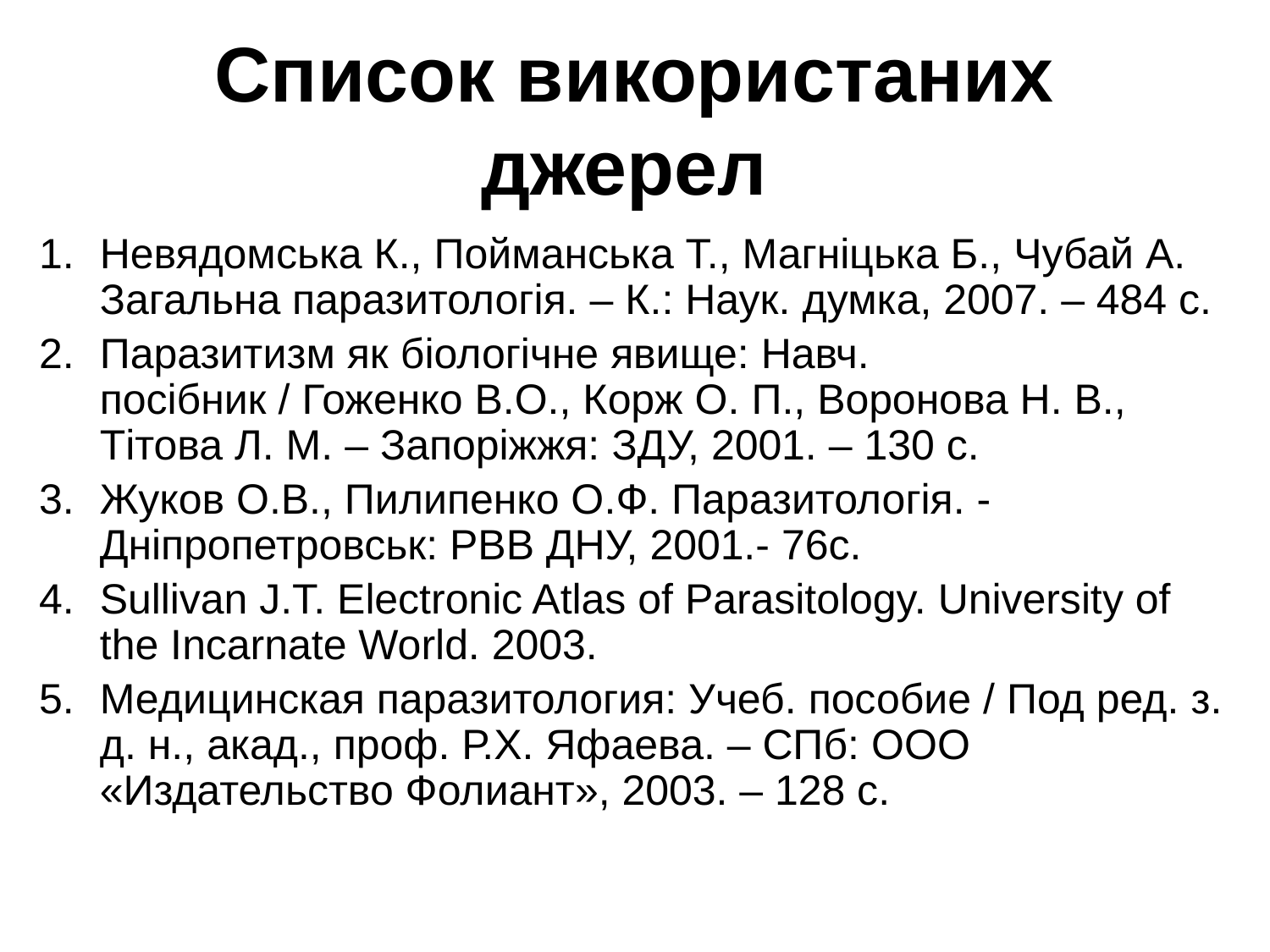

# Список використаних джерел
Невядомська К., Пойманська Т., Магніцька Б., Чубай А. Загальна паразитологія. – К.: Наук. думка, 2007. – 484 с.
Паразитизм як біологічне явище: Навч. посібник / Гоженко В.О., Корж О. П., Воронова Н. В., Тітова Л. М. – Запоріжжя: ЗДУ, 2001. – 130 с.
Жуков О.В., Пилипенко О.Ф. Паразитологія. - Дніпропетровськ: РВВ ДНУ, 2001.- 76с.
Sullivan J.T. Electronic Atlas of Parasitology. University of the Incarnate World. 2003.
Медицинская паразитология: Учеб. пособие / Под ред. з. д. н., акад., проф. Р.Х. Яфаева. – СПб: ООО «Издательство Фолиант», 2003. – 128 с.